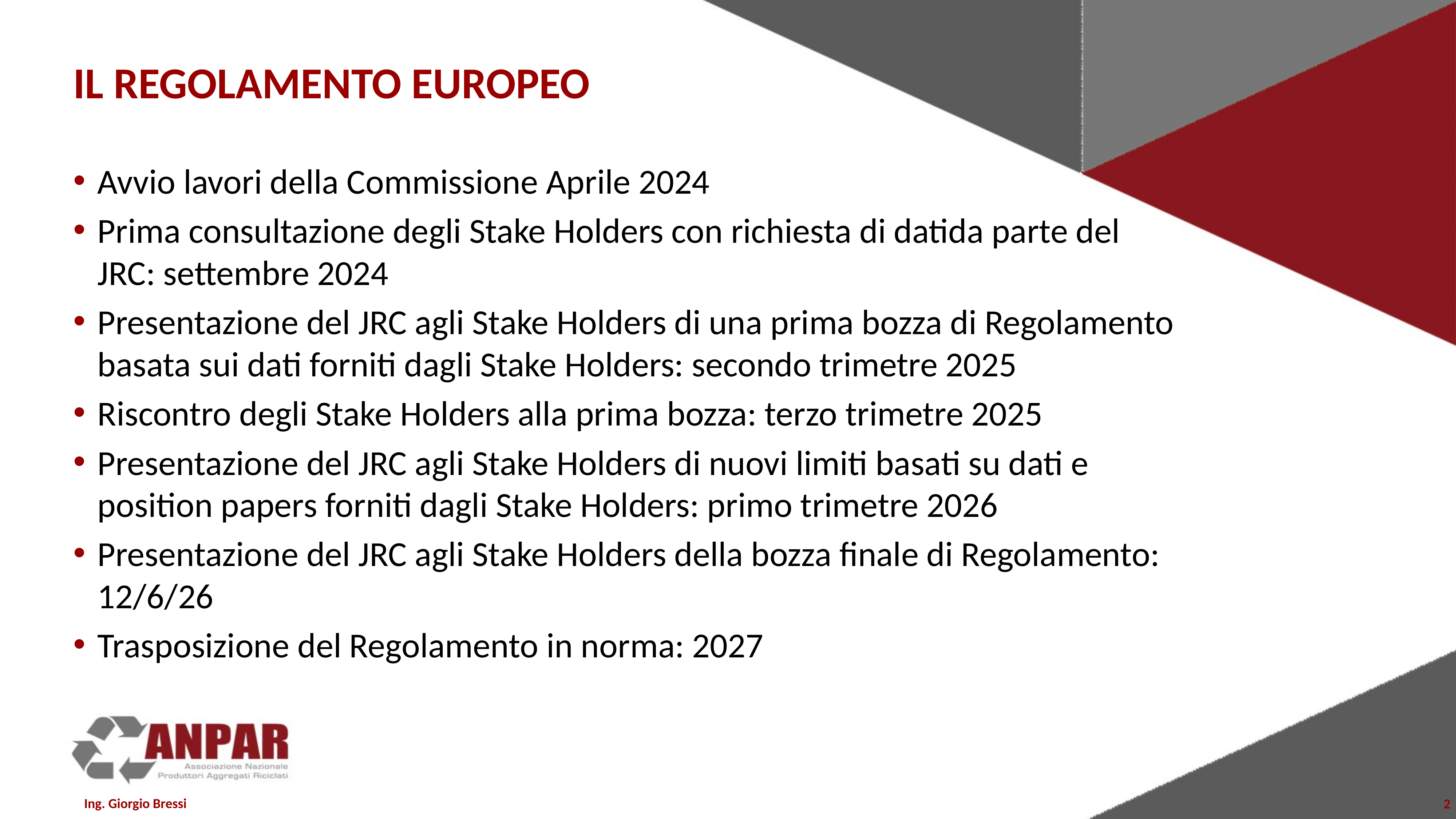

# IL REGOLAMENTO EUROPEO
Avvio lavori della Commissione Aprile 2024
Prima consultazione degli Stake Holders con richiesta di datida parte del JRC: settembre 2024
Presentazione del JRC agli Stake Holders di una prima bozza di Regolamento basata sui dati forniti dagli Stake Holders: secondo trimetre 2025
Riscontro degli Stake Holders alla prima bozza: terzo trimetre 2025
Presentazione del JRC agli Stake Holders di nuovi limiti basati su dati e position papers forniti dagli Stake Holders: primo trimetre 2026
Presentazione del JRC agli Stake Holders della bozza finale di Regolamento: 12/6/26
Trasposizione del Regolamento in norma: 2027